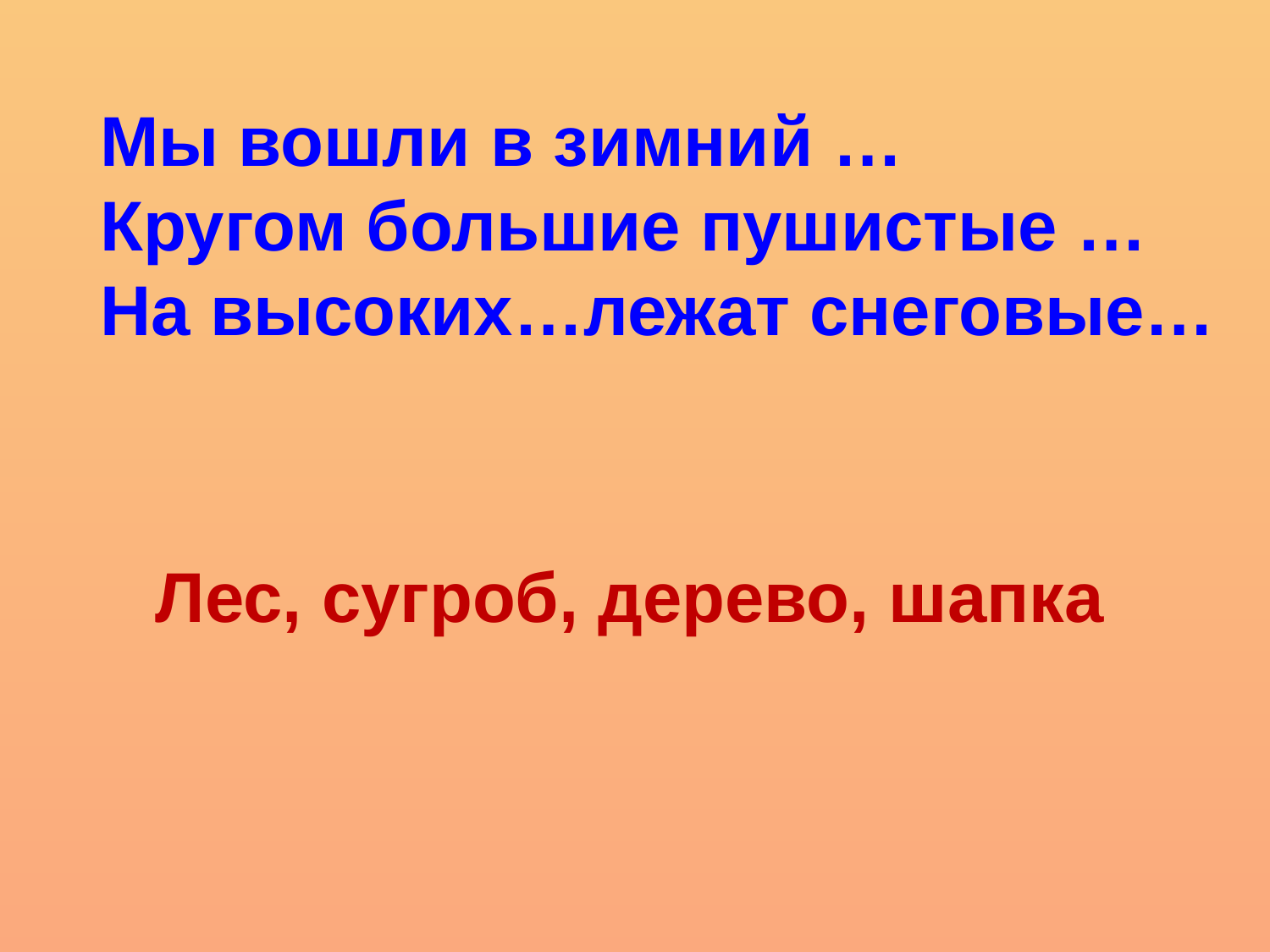

Мы вошли в зимний …
Кругом большие пушистые …
На высоких…лежат снеговые…
Лес, сугроб, дерево, шапка